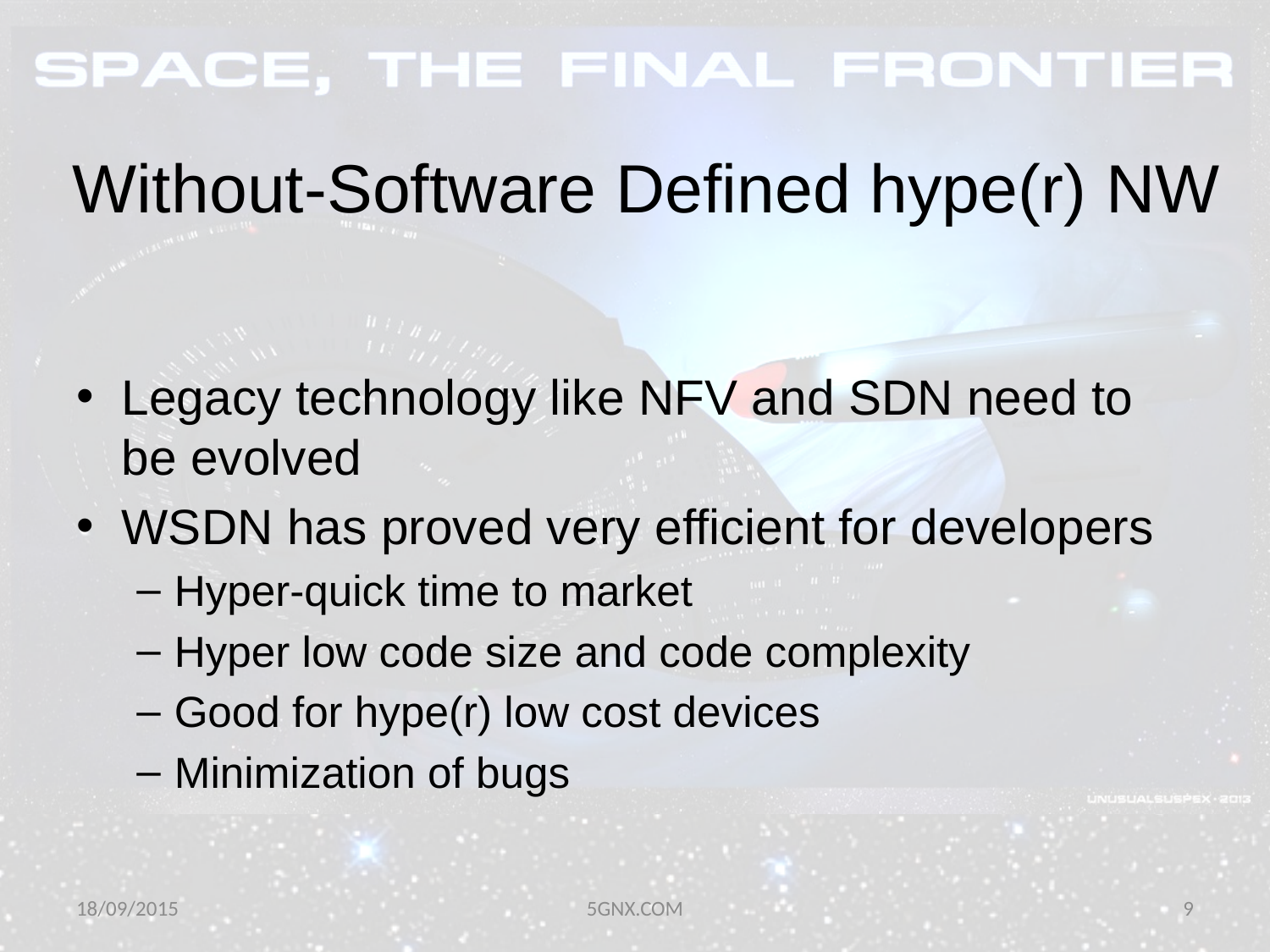

# Without-Software Defined hype(r) NW
Legacy technology like NFV and SDN need to be evolved
WSDN has proved very efficient for developers
Hyper-quick time to market
Hyper low code size and code complexity
Good for hype(r) low cost devices
Minimization of bugs
18/09/2015
5GNX.COM
9